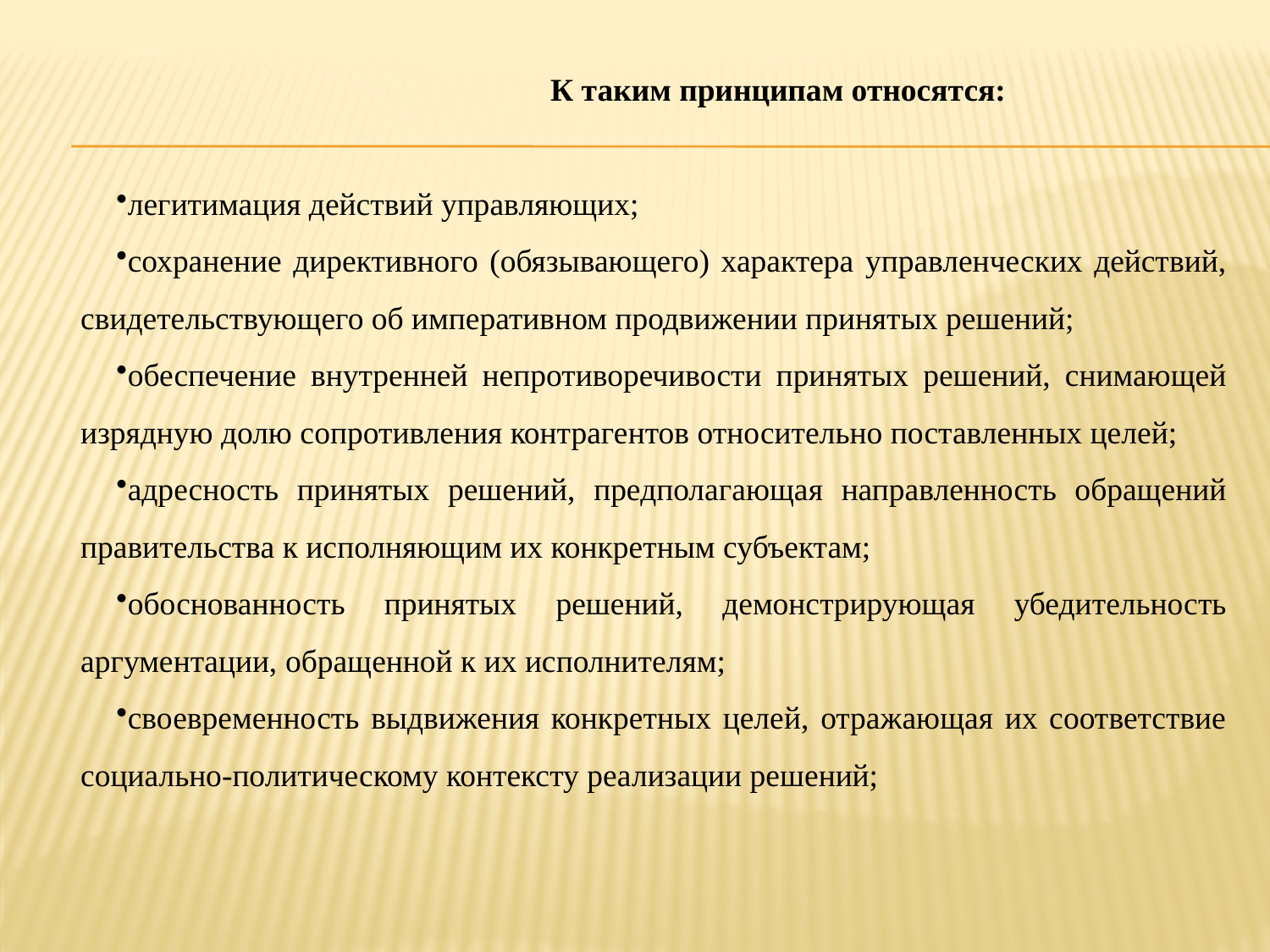

К таким принципам относятся:

легитимация действий управляющих;
сохранение директивного (обязывающего) характера управленческих действий, свидетельствующего об императивном продвижении принятых решений;
обеспечение внутренней непротиворечивости принятых решений, снимающей изрядную долю сопротивления контрагентов относительно поставленных целей;
адресность принятых решений, предполагающая направленность обращений правительства к исполняющим их конкретным субъектам;
обоснованность принятых решений, демонстрирующая убедительность аргументации, обращенной к их исполнителям;
своевременность выдвижения конкретных целей, отражающая их соответствие социально-политическому контексту реализации решений;